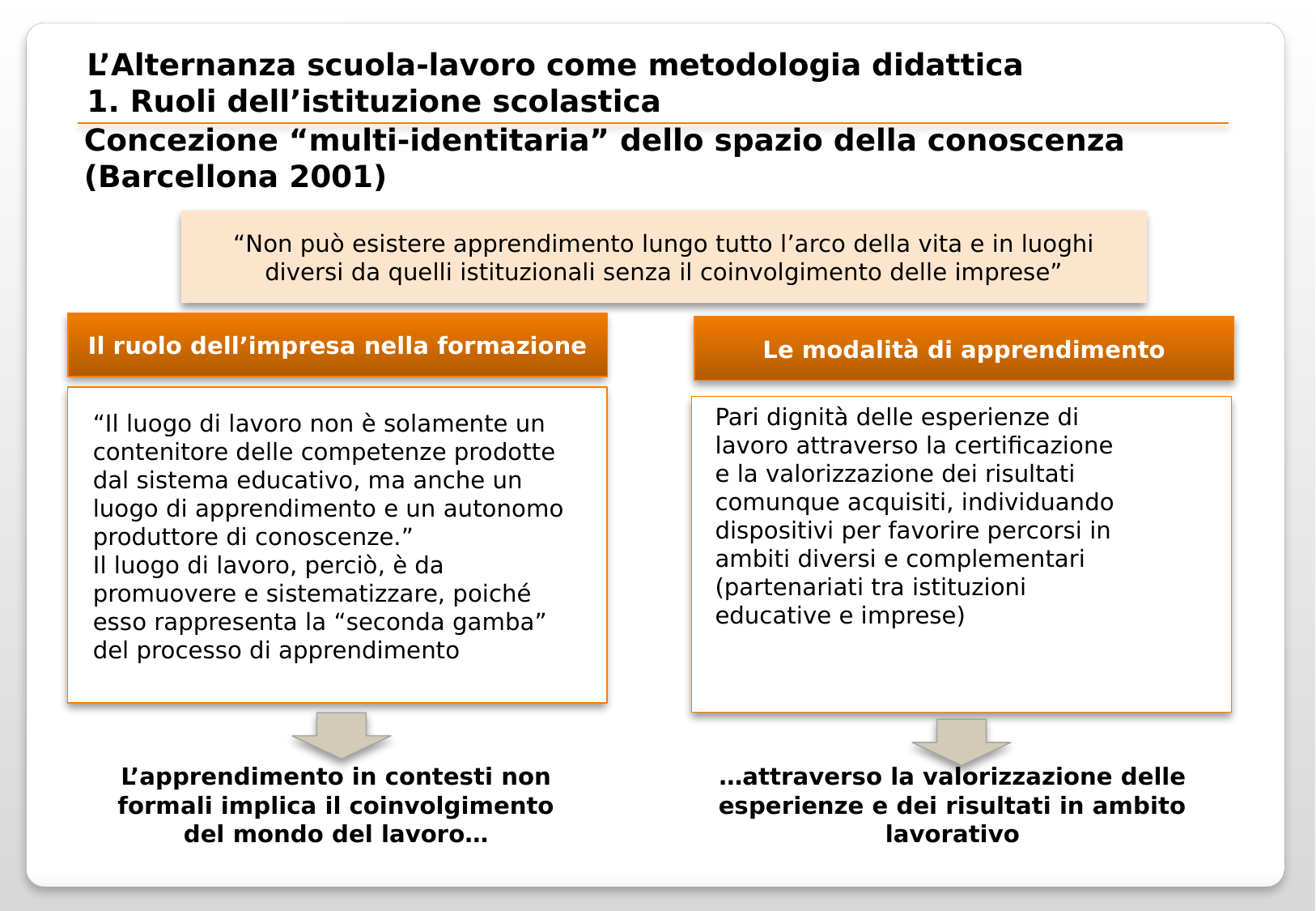

L’Alternanza scuola-lavoro come metodologia didattica
1. Ruoli dell’istituzione scolastica
Concezione “multi-identitaria” dello spazio della conoscenza (Barcellona 2001)
“Non può esistere apprendimento lungo tutto l’arco della vita e in luoghi diversi da quelli istituzionali senza il coinvolgimento delle imprese”
Il ruolo dell’impresa nella formazione
Le modalità di apprendimento
IImpor
Pari dignità delle esperienze di lavoro attraverso la certificazione e la valorizzazione dei risultati comunque acquisiti, individuando dispositivi per favorire percorsi in ambiti diversi e complementari (partenariati tra istituzioni educative e imprese)
PPP
“Il luogo di lavoro non è solamente un contenitore delle competenze prodotte dal sistema educativo, ma anche un luogo di apprendimento e un autonomo produttore di conoscenze.”
Il luogo di lavoro, perciò, è da promuovere e sistematizzare, poiché esso rappresenta la “seconda gamba”
del processo di apprendimento

L’apprendimento in contesti non formali implica il coinvolgimento del mondo del lavoro…
…attraverso la valorizzazione delle esperienze e dei risultati in ambito lavorativo